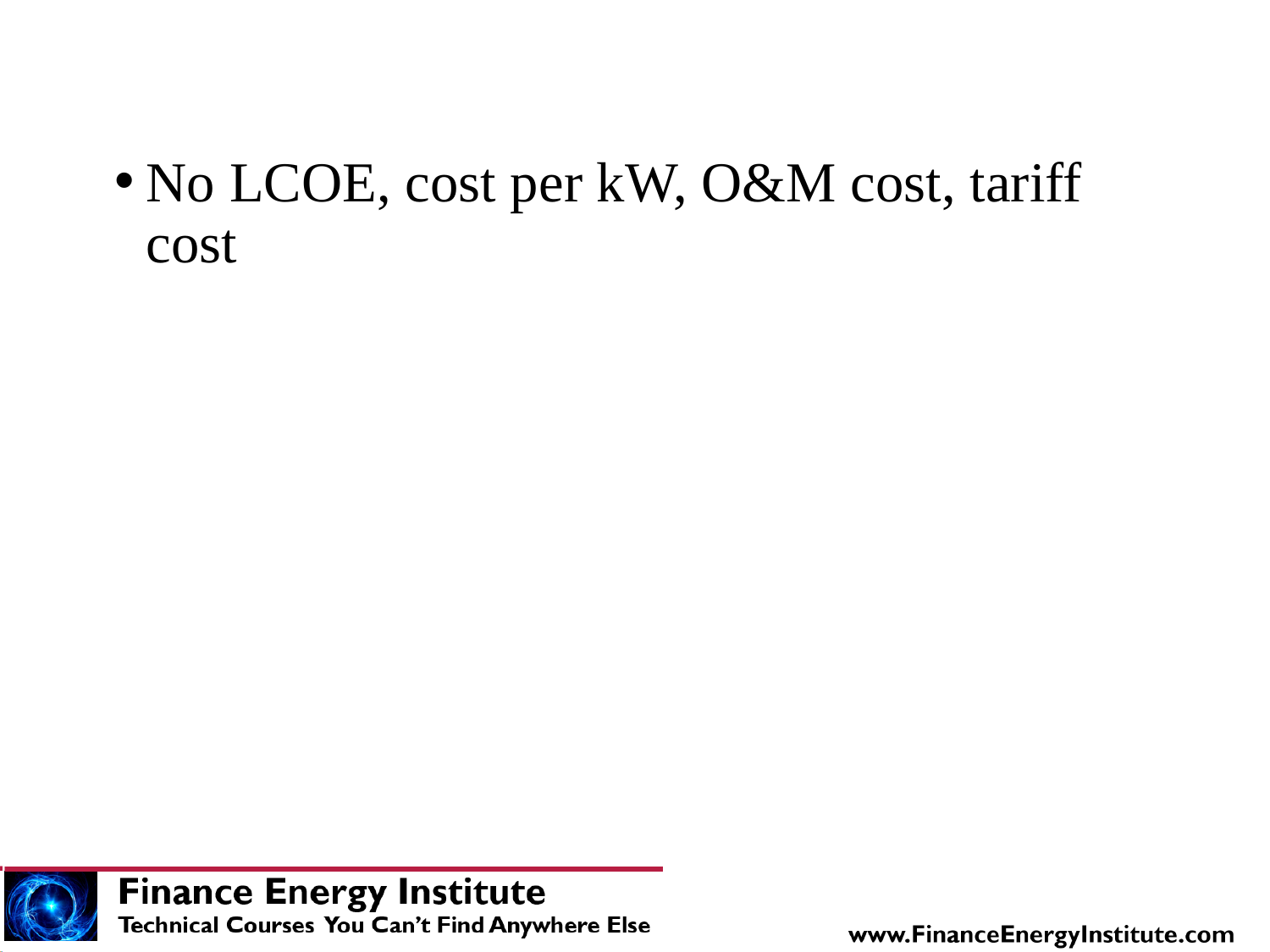

#
No LCOE, cost per kW, O&M cost, tariff cost